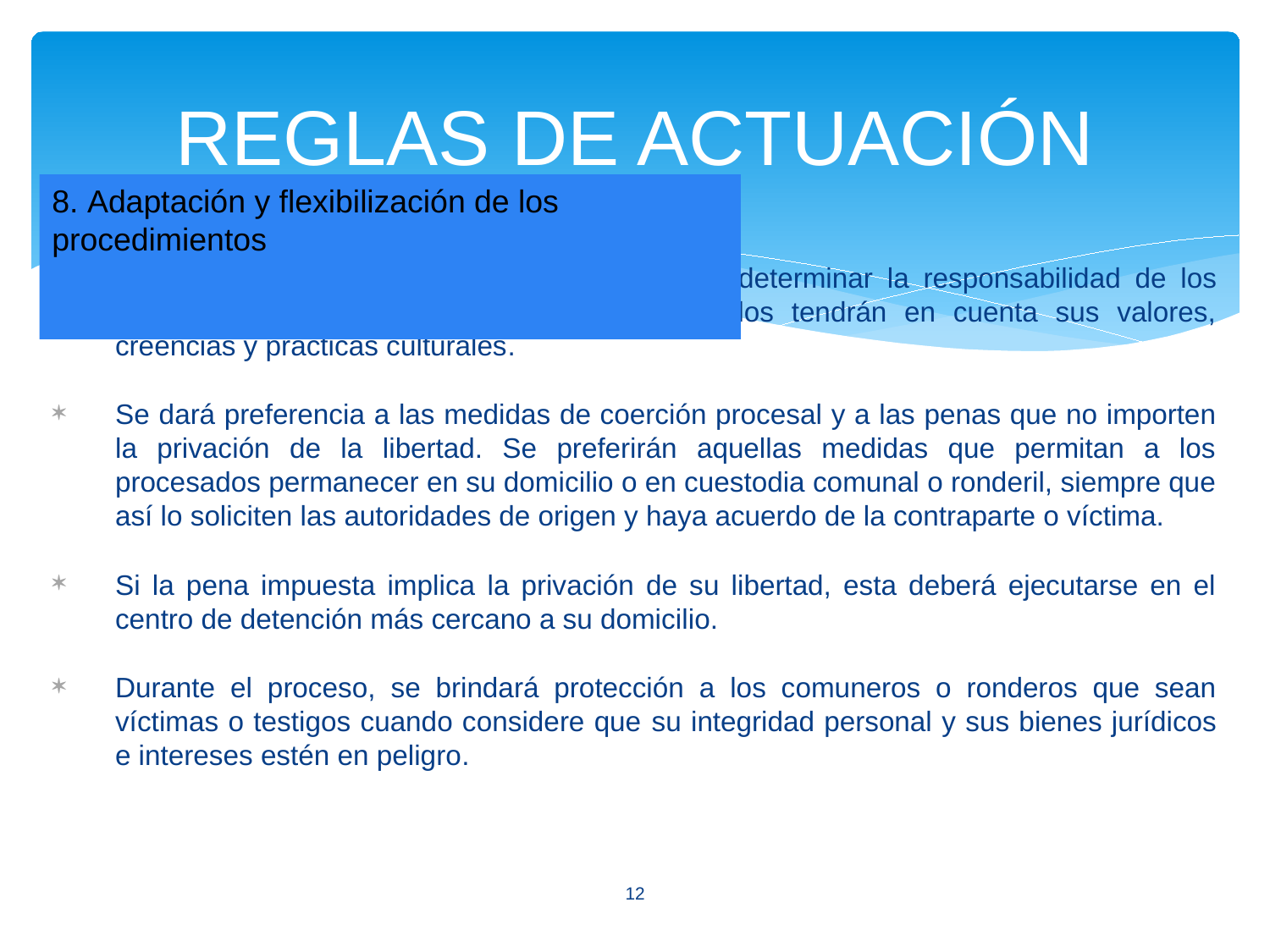

# REGLAS DE ACTUACIÓN
8. Adaptación y flexibilización de los procedimientos

Al momento de solucionar las controversias o determinar la responsabilidad de los procesados y la pena aplicable, los magistrados tendrán en cuenta sus valores, creencias y prácticas culturales.
Se dará preferencia a las medidas de coerción procesal y a las penas que no importen la privación de la libertad. Se preferirán aquellas medidas que permitan a los procesados permanecer en su domicilio o en cuestodia comunal o ronderil, siempre que así lo soliciten las autoridades de origen y haya acuerdo de la contraparte o víctima.
Si la pena impuesta implica la privación de su libertad, esta deberá ejecutarse en el centro de detención más cercano a su domicilio.
Durante el proceso, se brindará protección a los comuneros o ronderos que sean víctimas o testigos cuando considere que su integridad personal y sus bienes jurídicos e intereses estén en peligro.

12